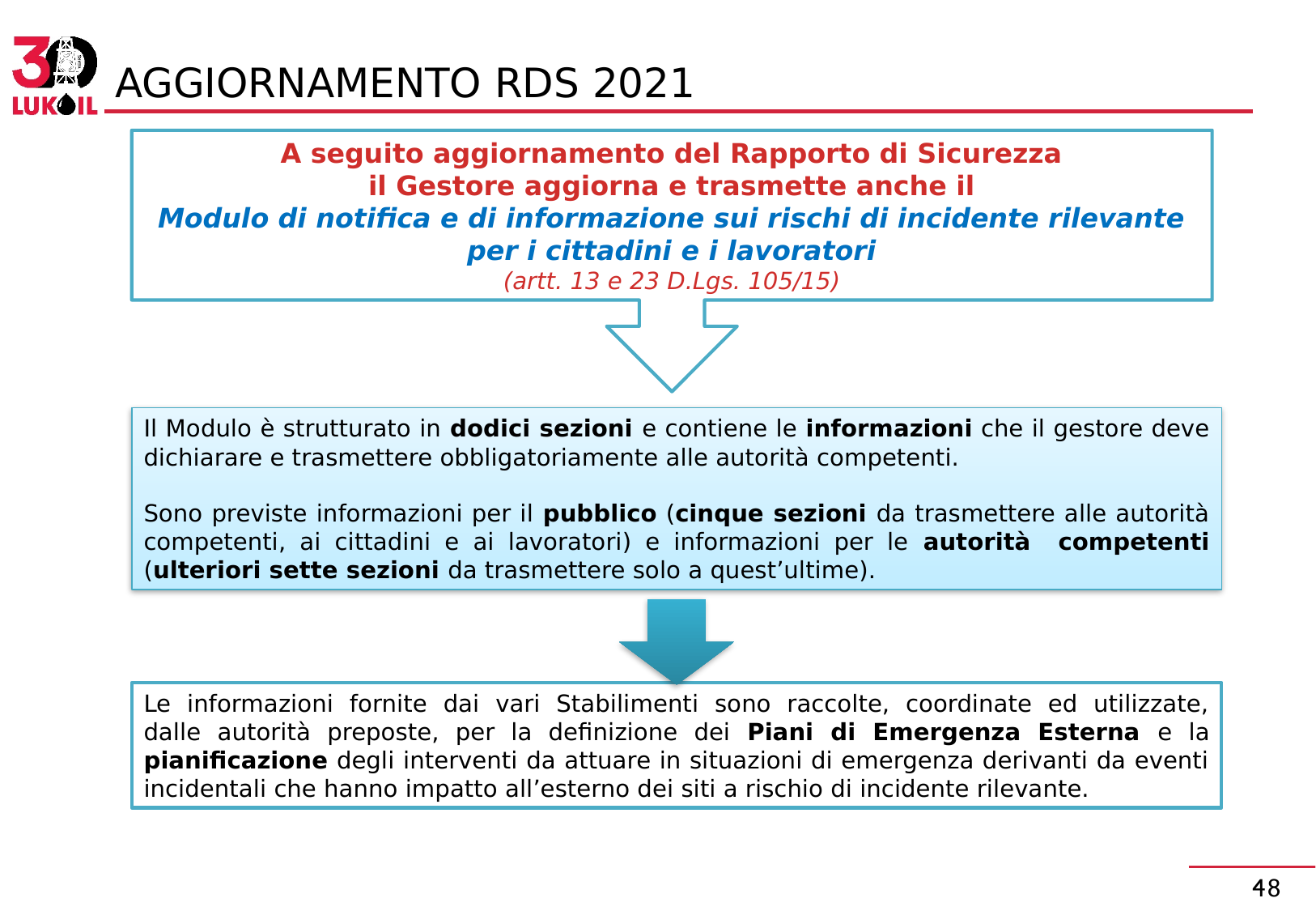

# AGGIORNAMENTO RDS 2021
A seguito aggiornamento del Rapporto di Sicurezza
il Gestore aggiorna e trasmette anche il
Modulo di notifica e di informazione sui rischi di incidente rilevante
per i cittadini e i lavoratori
(artt. 13 e 23 D.Lgs. 105/15)
Il Modulo è strutturato in dodici sezioni e contiene le informazioni che il gestore deve dichiarare e trasmettere obbligatoriamente alle autorità competenti.

Sono previste informazioni per il pubblico (cinque sezioni da trasmettere alle autorità competenti, ai cittadini e ai lavoratori) e informazioni per le autorità  competenti (ulteriori sette sezioni da trasmettere solo a quest’ultime).

Le informazioni fornite dai vari Stabilimenti sono raccolte, coordinate ed utilizzate,
dalle autorità preposte, per la definizione dei Piani di Emergenza Esterna e la pianificazione degli interventi da attuare in situazioni di emergenza derivanti da eventi incidentali che hanno impatto all’esterno dei siti a rischio di incidente rilevante.